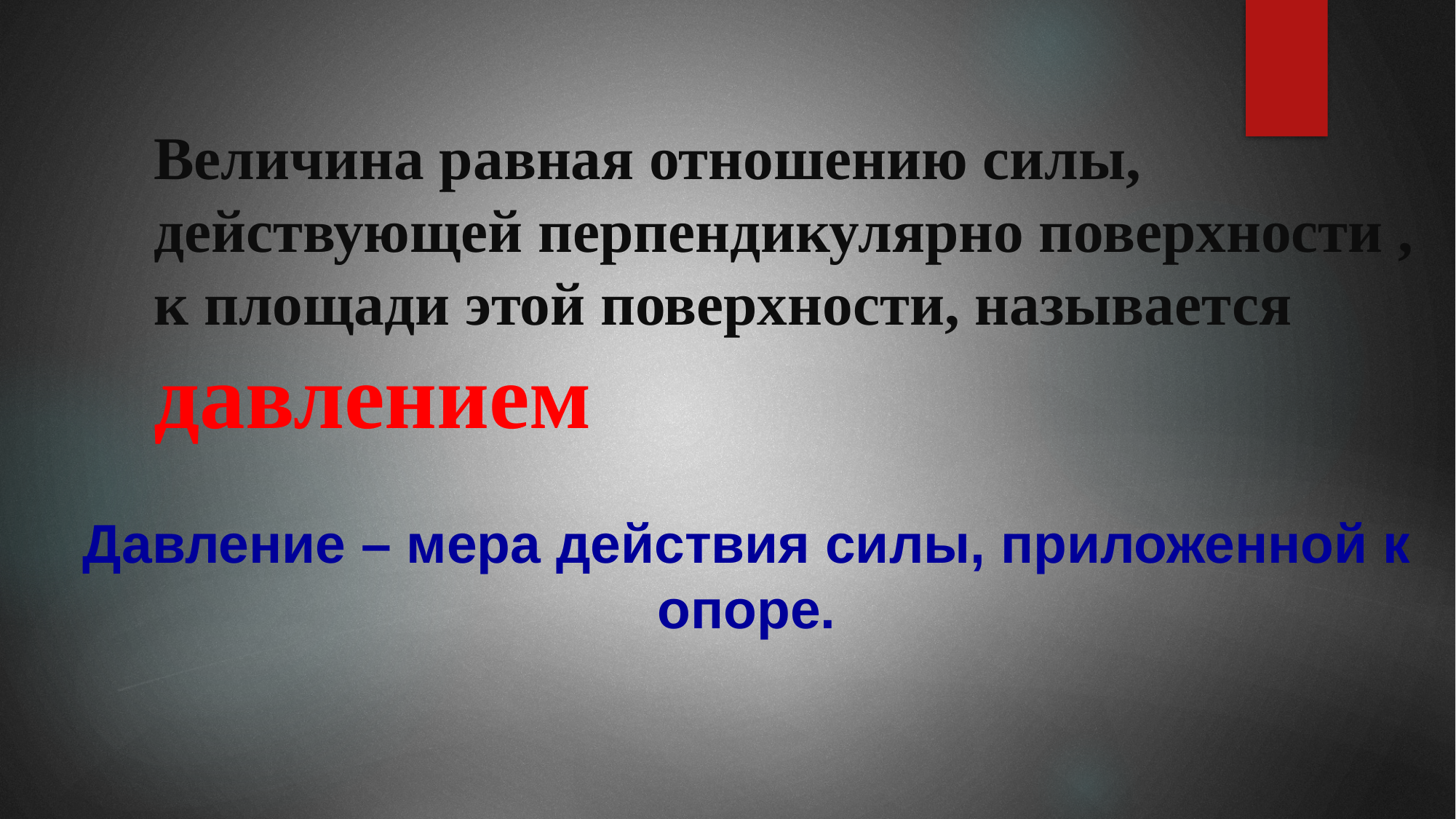

Величина равная отношению силы, действующей перпендикулярно поверхности , к площади этой поверхности, называется давлением
Давление – мера действия силы, приложенной к опоре.